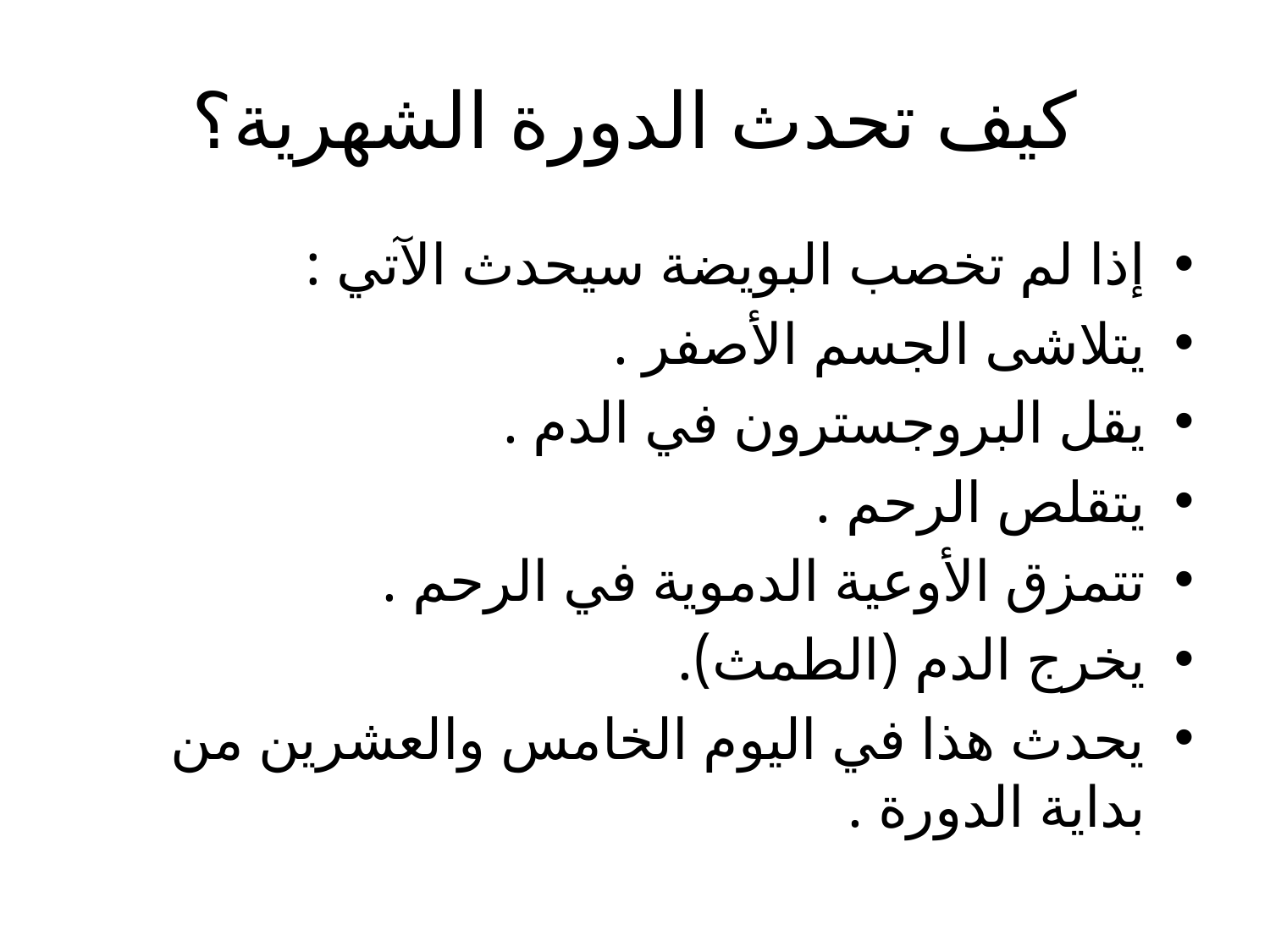

# كيف تحدث الدورة الشهرية؟
إذا لم تخصب البويضة سيحدث الآتي :
يتلاشى الجسم الأصفر .
يقل البروجسترون في الدم .
يتقلص الرحم .
تتمزق الأوعية الدموية في الرحم .
يخرج الدم (الطمث).
يحدث هذا في اليوم الخامس والعشرين من بداية الدورة .